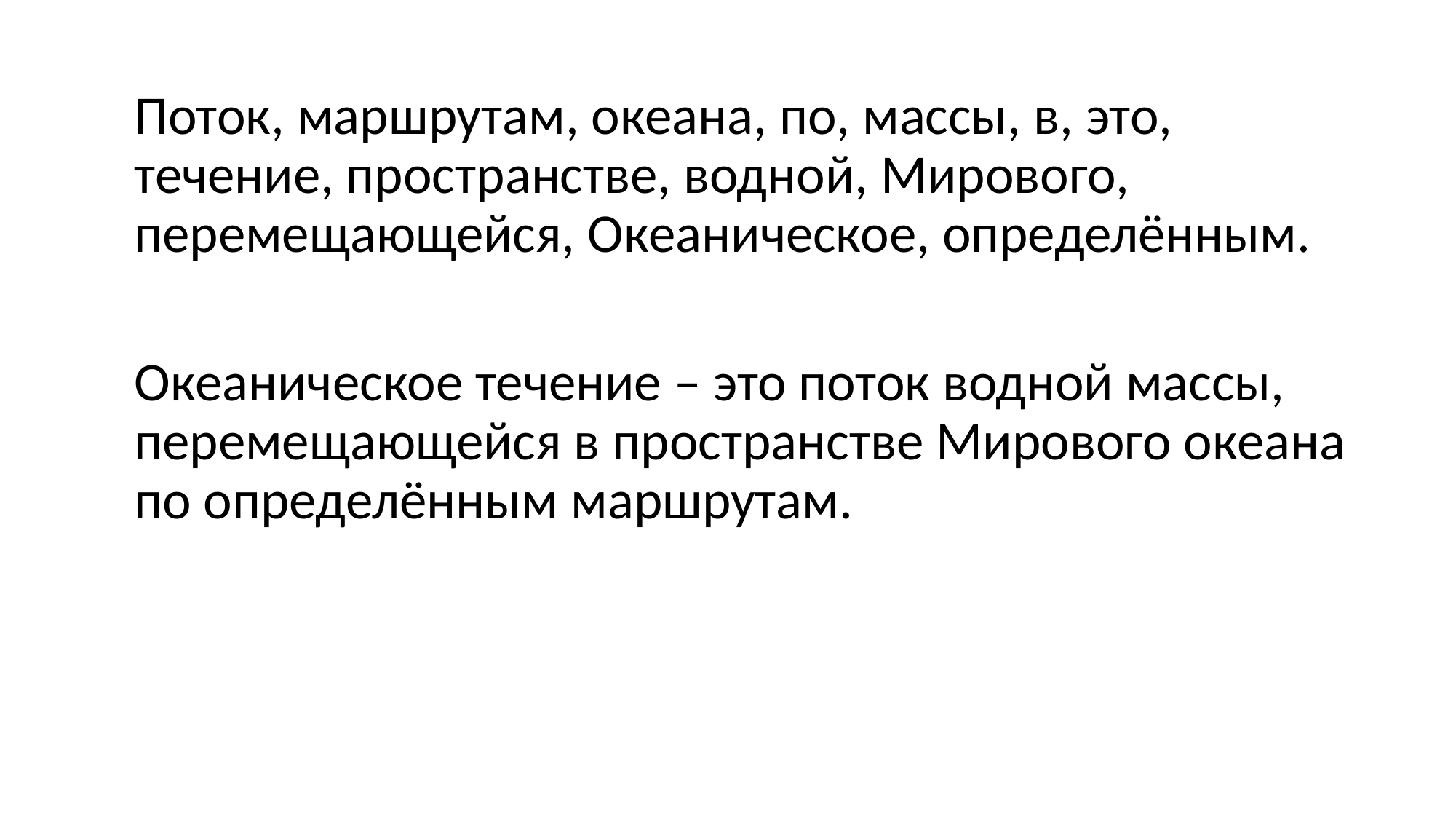

Поток, маршрутам, океана, по, массы, в, это, течение, пространстве, водной, Мирового, перемещающейся, Океаническое, определённым.

Океаническое течение – это поток водной массы, перемещающейся в пространстве Мирового океана по определённым маршрутам.